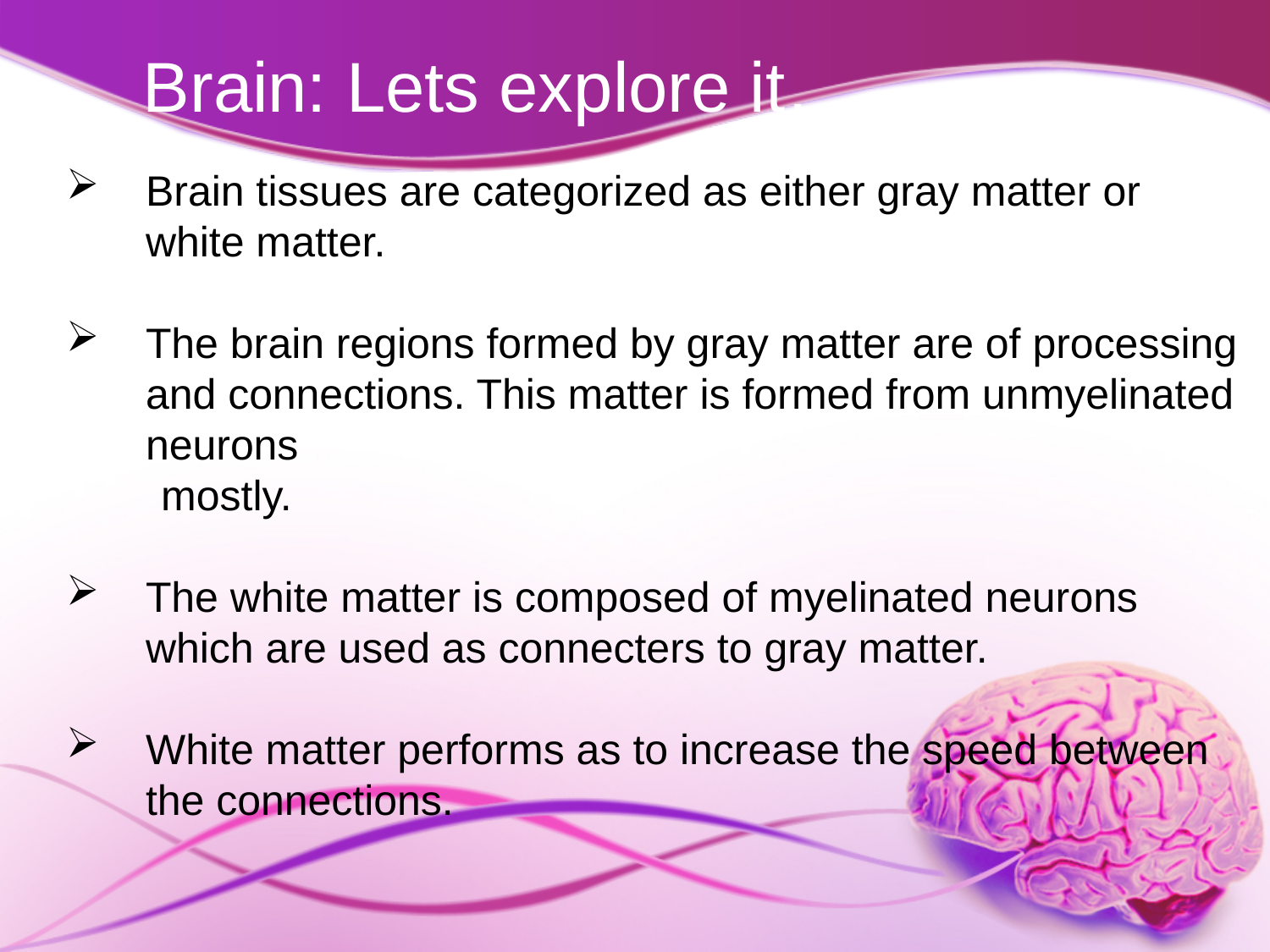

# Brain: Lets explore it…

Brain tissues are categorized as either gray matter or white matter.

The brain regions formed by gray matter are of processing and connections. This matter is formed from unmyelinated neurons
        mostly.

The white matter is composed of myelinated neurons which are used as connecters to gray matter.

White matter performs as to increase the speed between the connections.